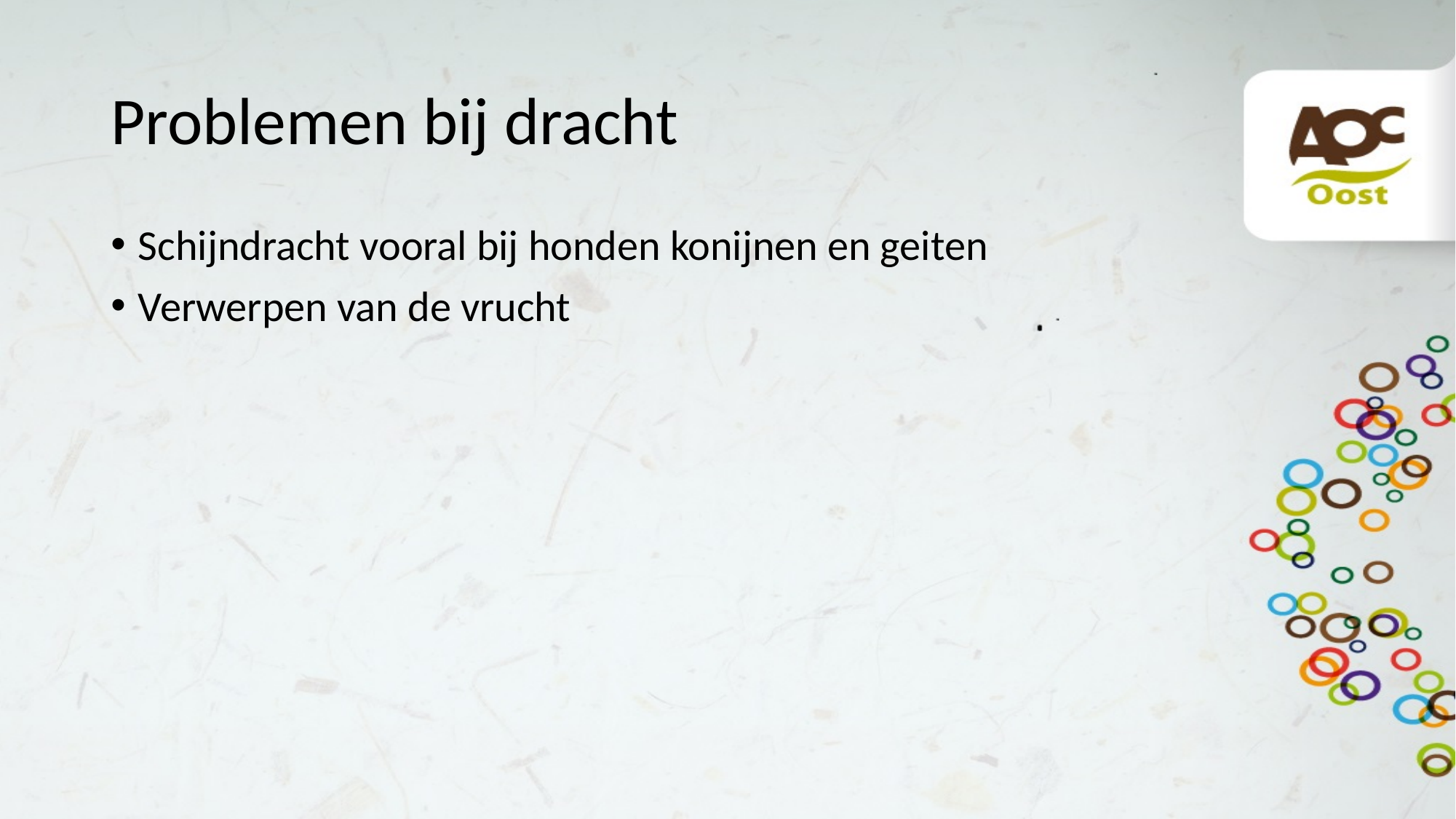

# Problemen bij dracht
Schijndracht vooral bij honden konijnen en geiten
Verwerpen van de vrucht